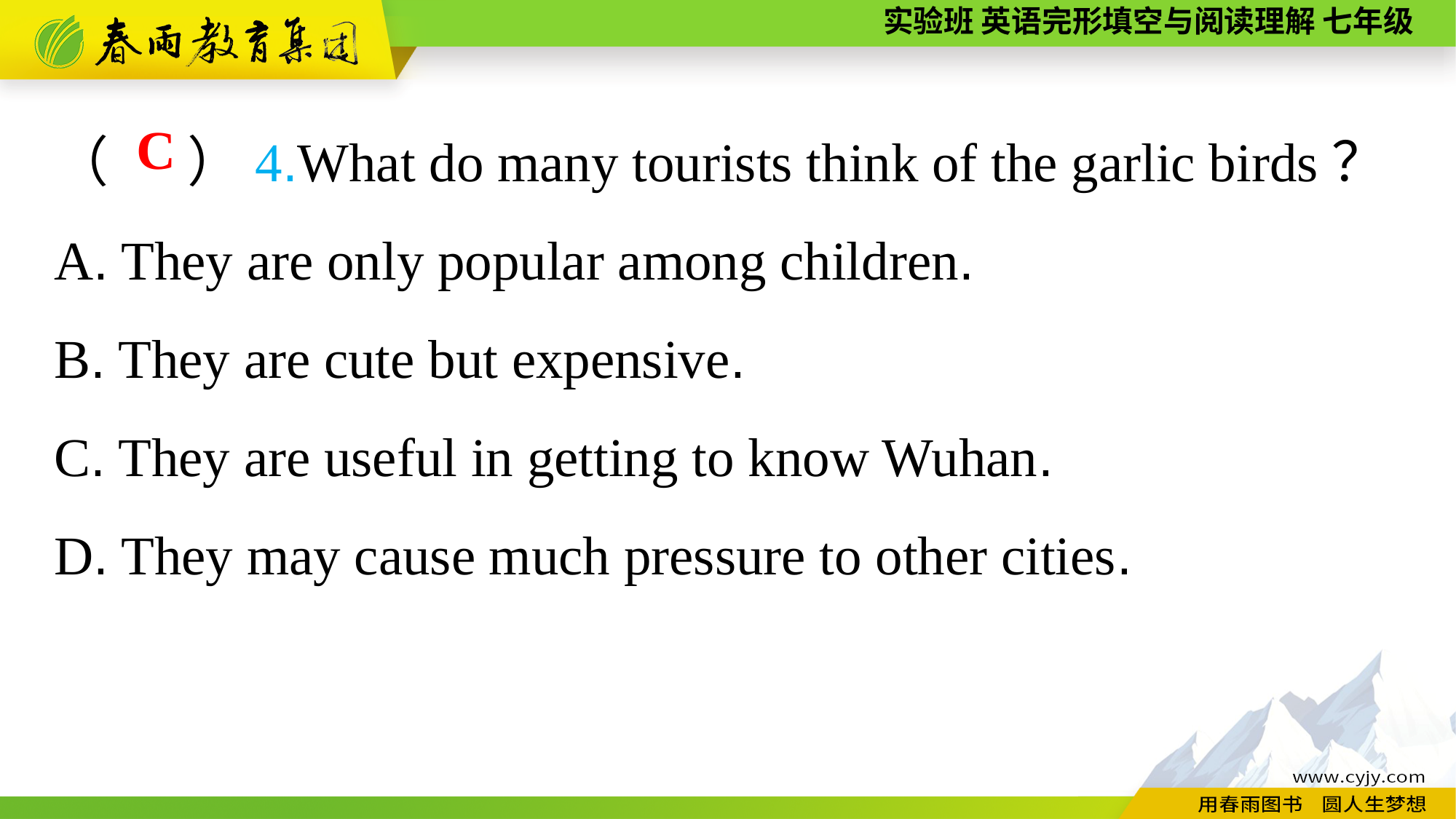

（　  ）4.What do many tourists think of the garlic birds？
A. They are only popular among children.
B. They are cute but expensive.
C. They are useful in getting to know Wuhan.
D. They may cause much pressure to other cities.
C